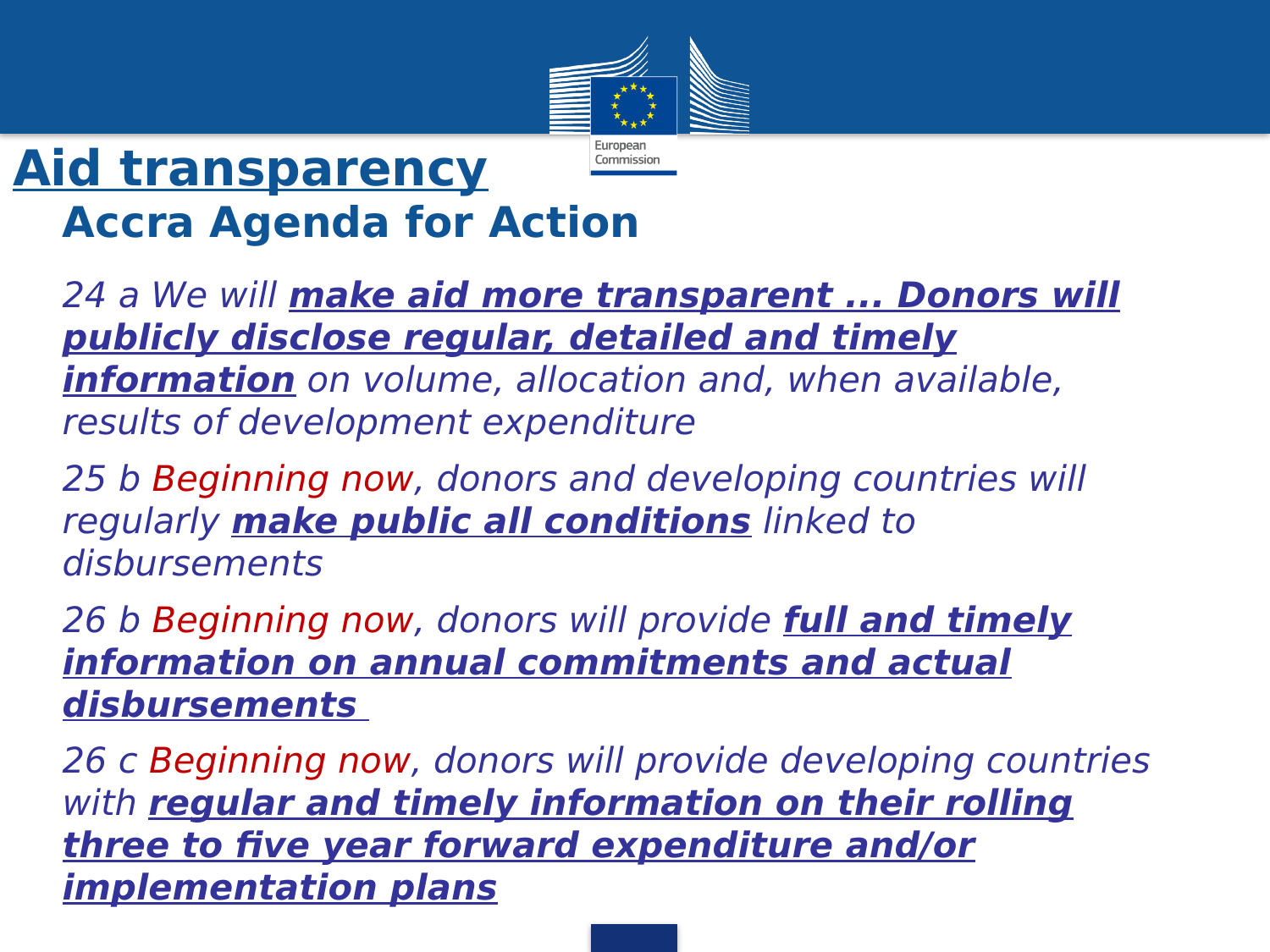

# Aid transparency Accra Agenda for Action
24 a We will make aid more transparent ... Donors will publicly disclose regular, detailed and timely
information on volume, allocation and, when available, results of development expenditure
25 b Beginning now, donors and developing countries will regularly make public all conditions linked to disbursements
26 b Beginning now, donors will provide full and timely information on annual commitments and actual disbursements
26 c Beginning now, donors will provide developing countries with regular and timely information on their rolling three to five year forward expenditure and/or implementation plans